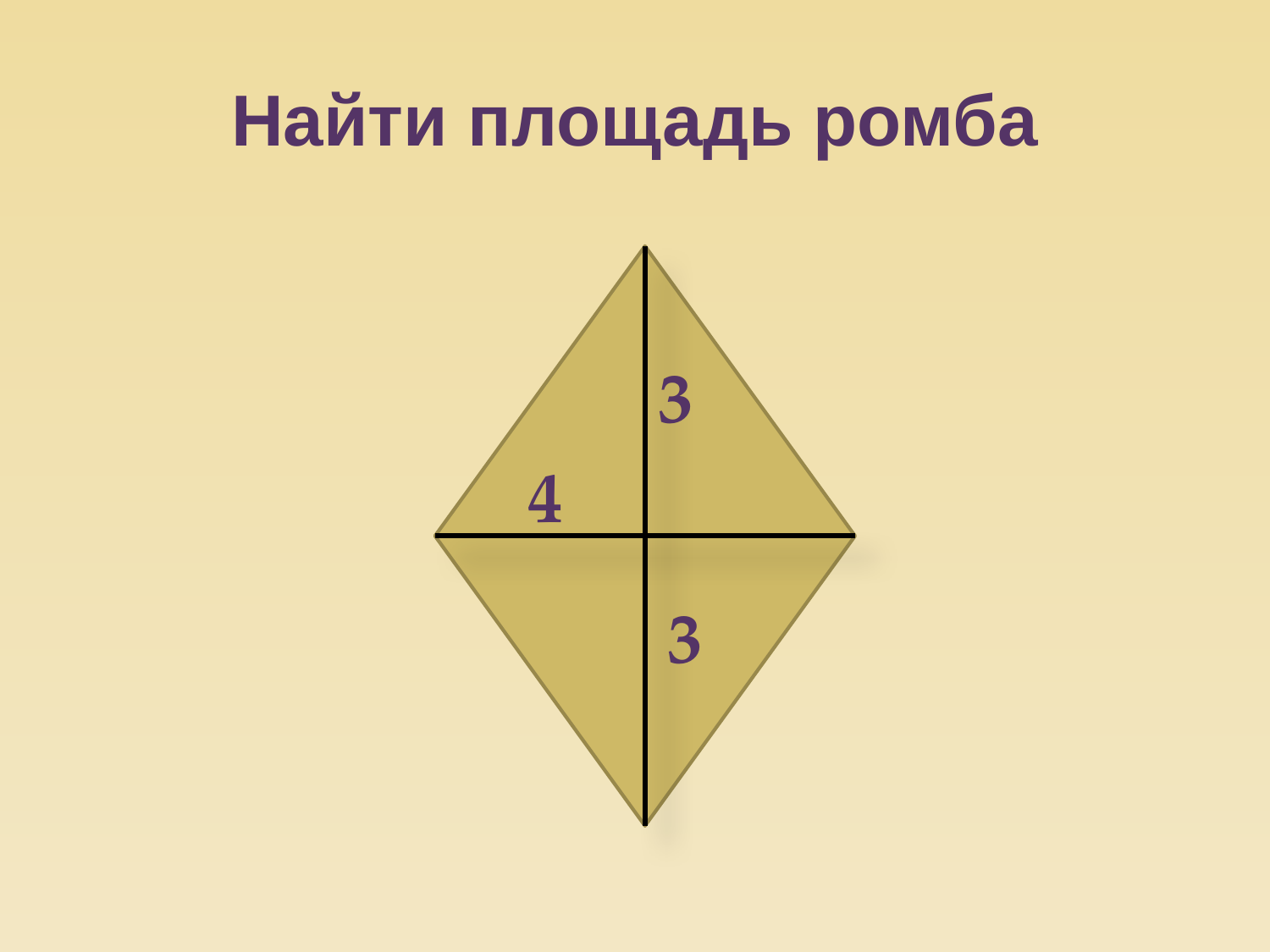

# Найти площадь ромба

3
4
3